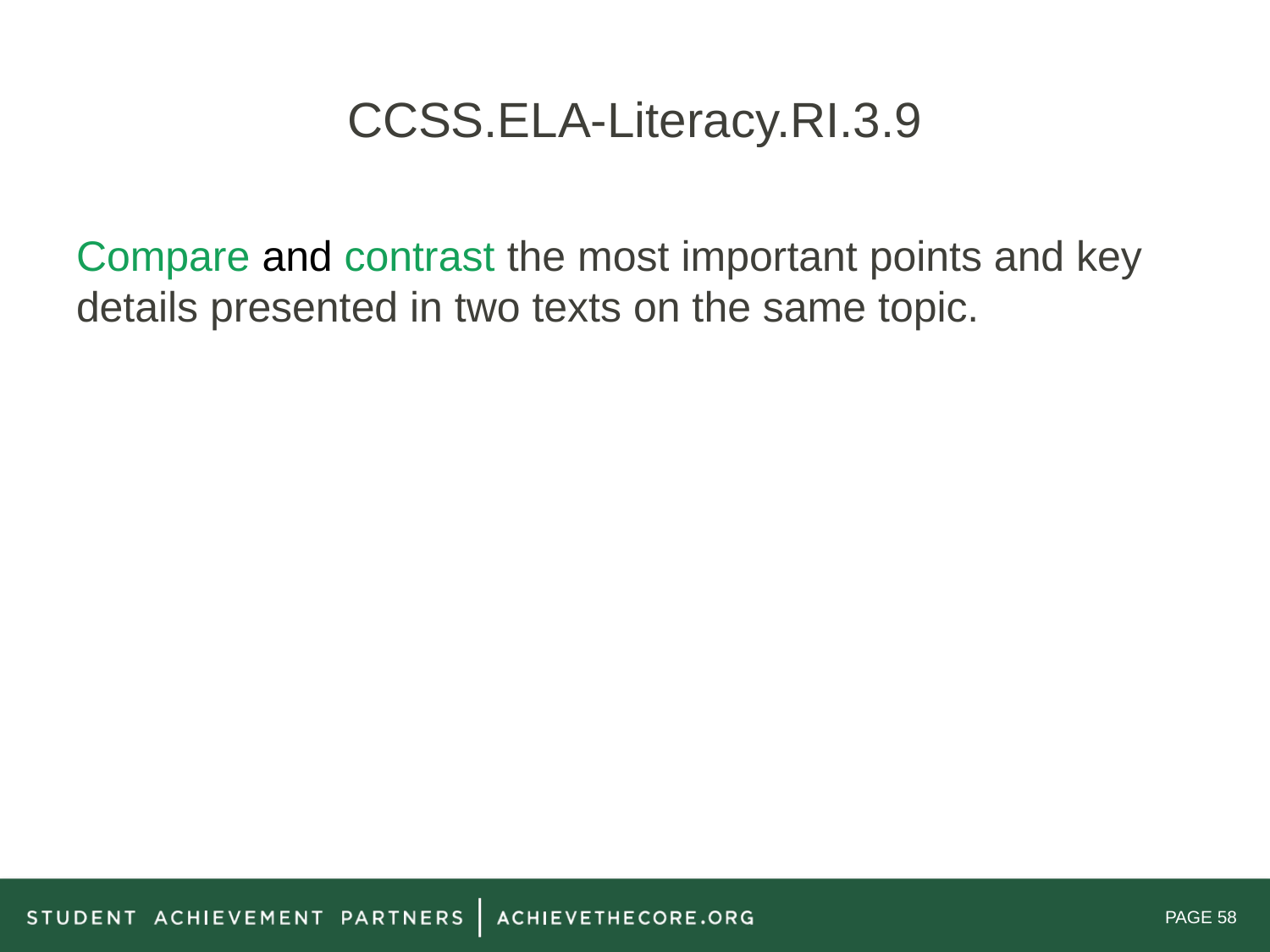

# CCSS.ELA-Literacy.RI.3.9
Compare and contrast the most important points and key details presented in two texts on the same topic.